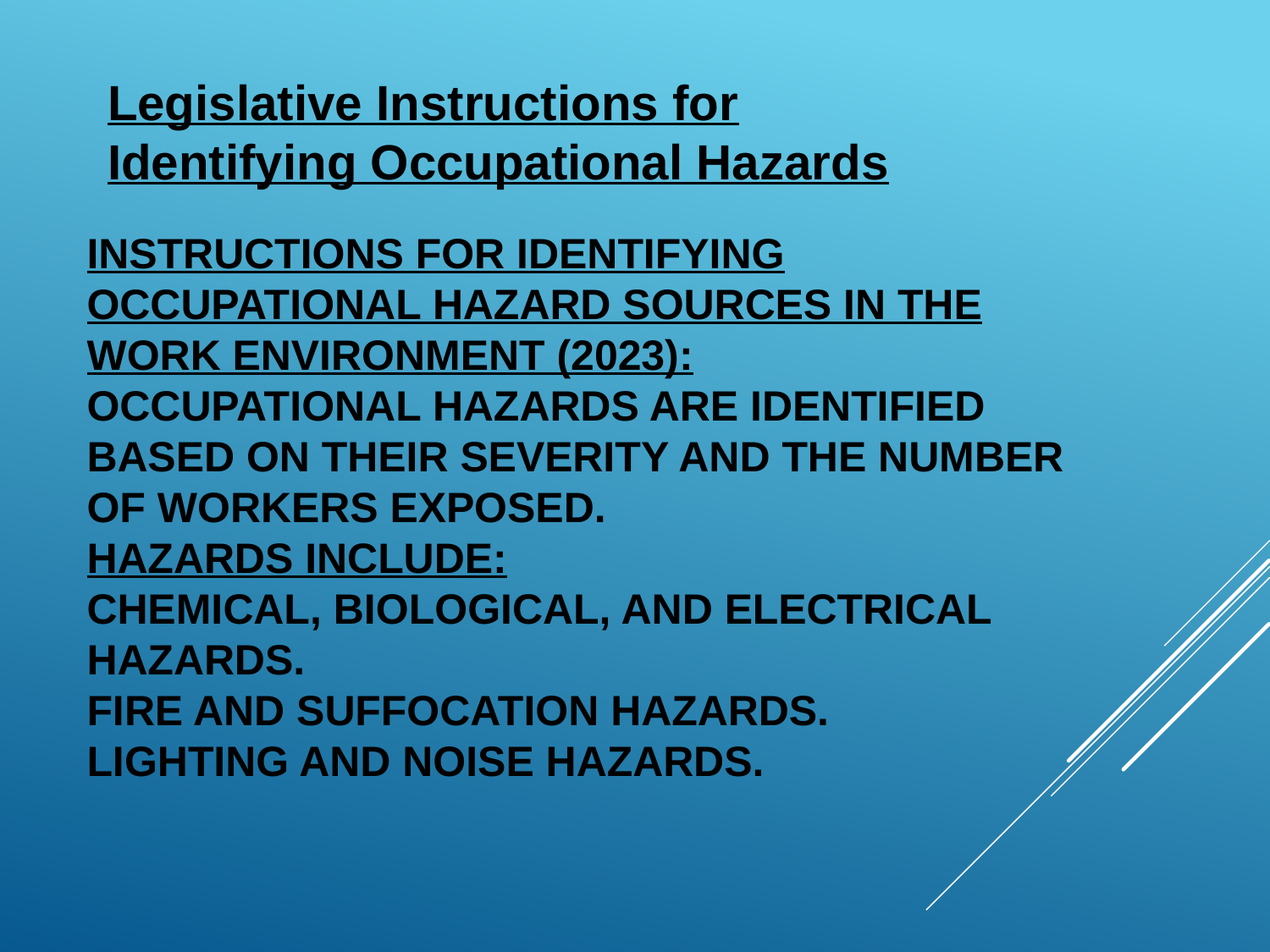

Legislative Instructions for Identifying Occupational Hazards
# Instructions for Identifying Occupational Hazard Sources in the Work Environment (2023): Occupational hazards are identified based on their severity and the number of workers exposed. Hazards include: Chemical, biological, and electrical hazards. Fire and suffocation hazards. Lighting and noise hazards.